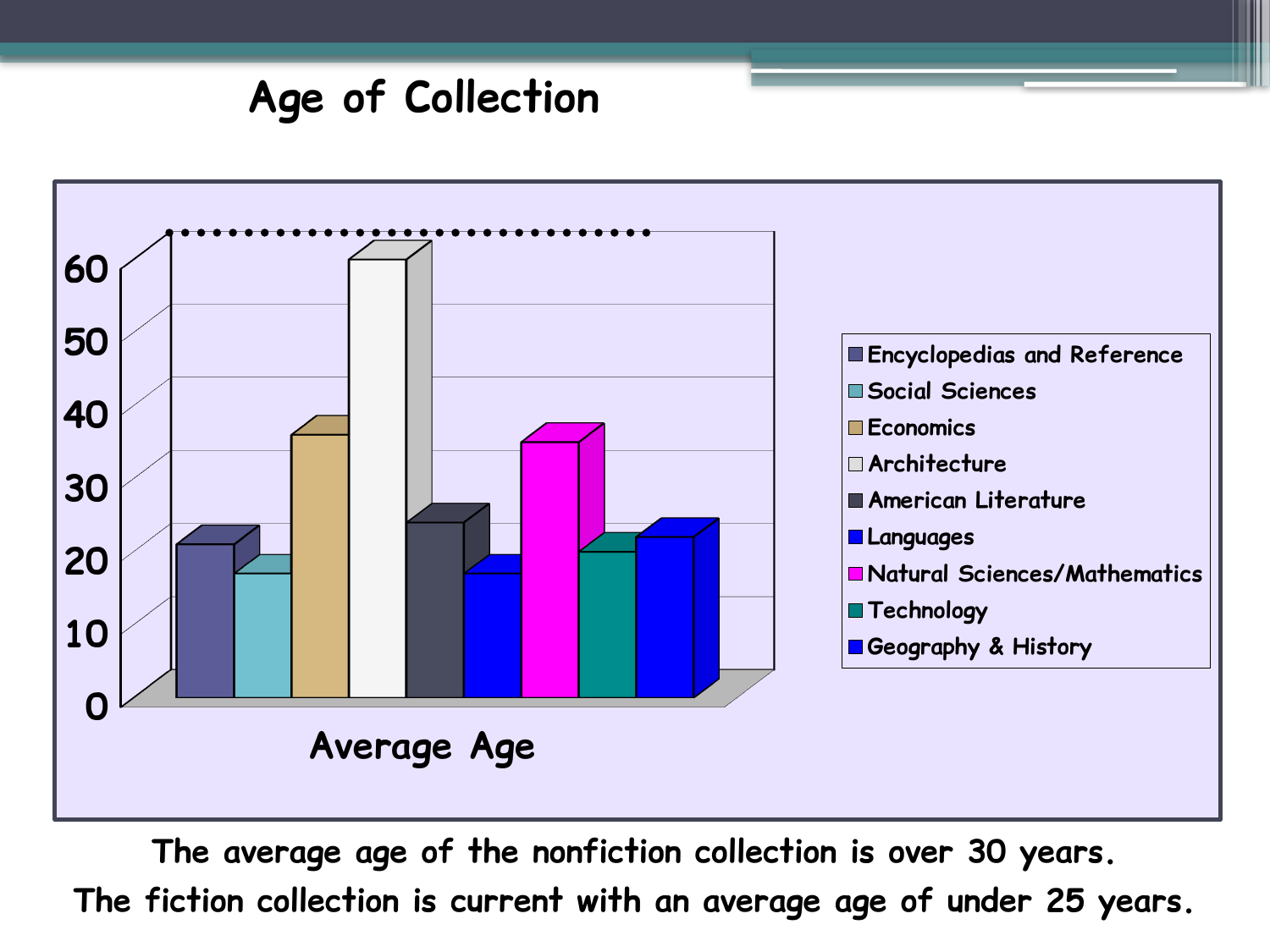

Age of Collection

[unsupported chart]

The average age of the nonfiction collection is over 30 years.
The fiction collection is current with an average age of under 25 years.